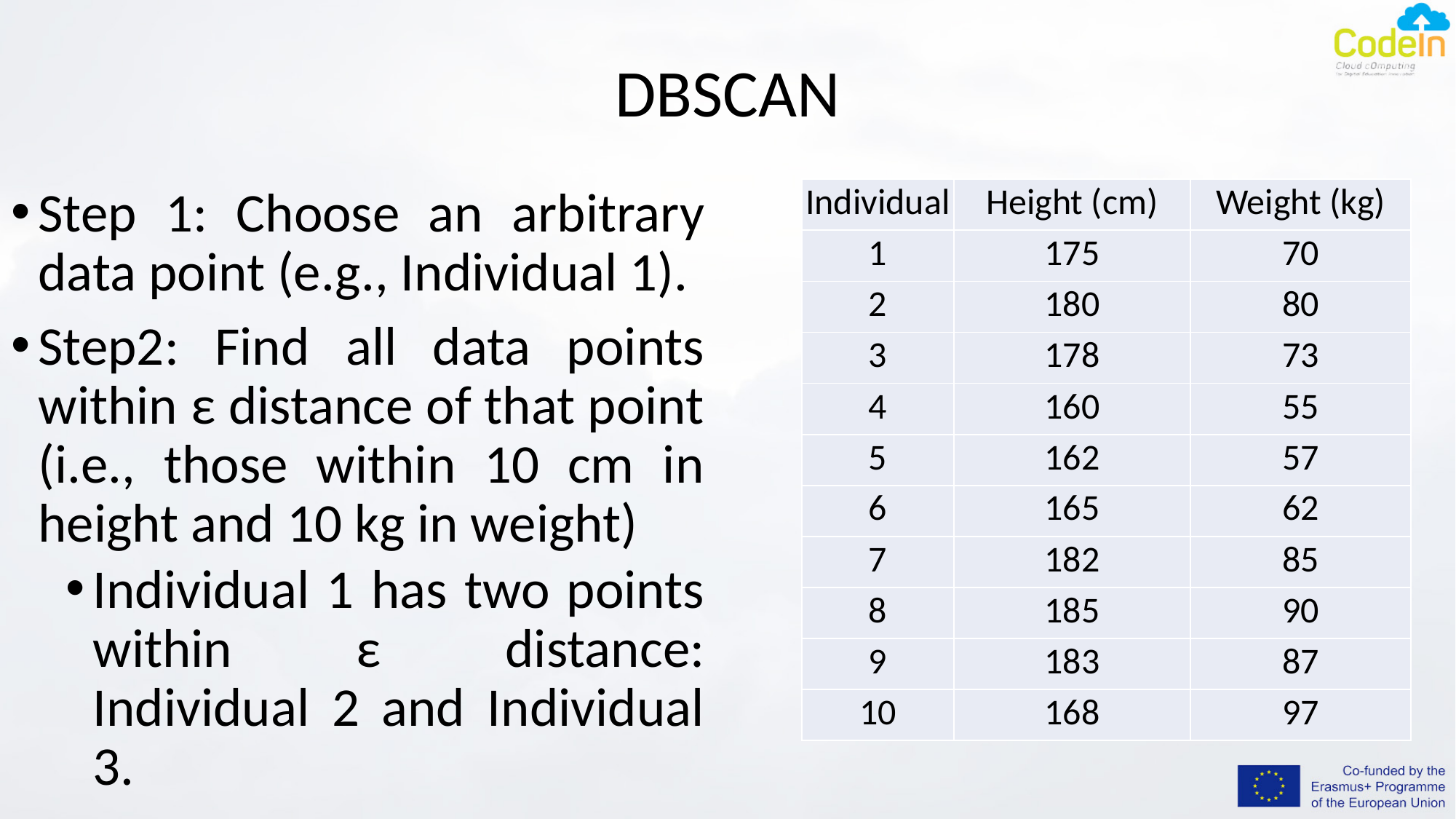

# DBSCAN
Step 1: Choose an arbitrary data point (e.g., Individual 1).
Step2: Find all data points within ε distance of that point (i.e., those within 10 cm in height and 10 kg in weight)
Individual 1 has two points within ε distance: Individual 2 and Individual 3.

| Individual | Height (cm) | Weight (kg) |
| --- | --- | --- |
| 1 | 175 | 70 |
| 2 | 180 | 80 |
| 3 | 178 | 73 |
| 4 | 160 | 55 |
| 5 | 162 | 57 |
| 6 | 165 | 62 |
| 7 | 182 | 85 |
| 8 | 185 | 90 |
| 9 | 183 | 87 |
| 10 | 168 | 97 |